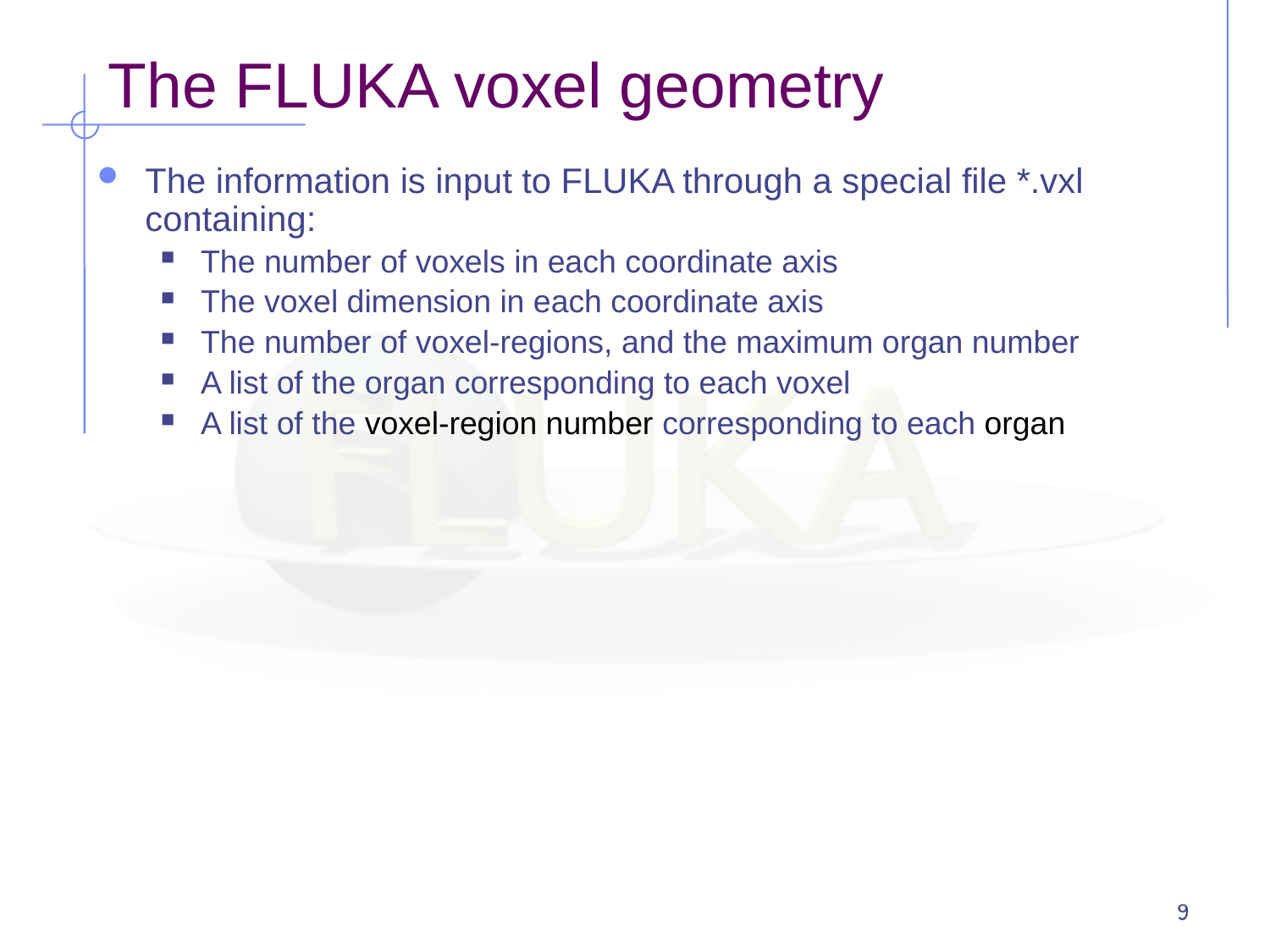

# The FLUKA voxel geometry
The information is input to FLUKA through a special file *.vxl containing:
The number of voxels in each coordinate axis
The voxel dimension in each coordinate axis
The number of voxel-regions, and the maximum organ number
A list of the organ corresponding to each voxel
A list of the voxel-region number corresponding to each organ